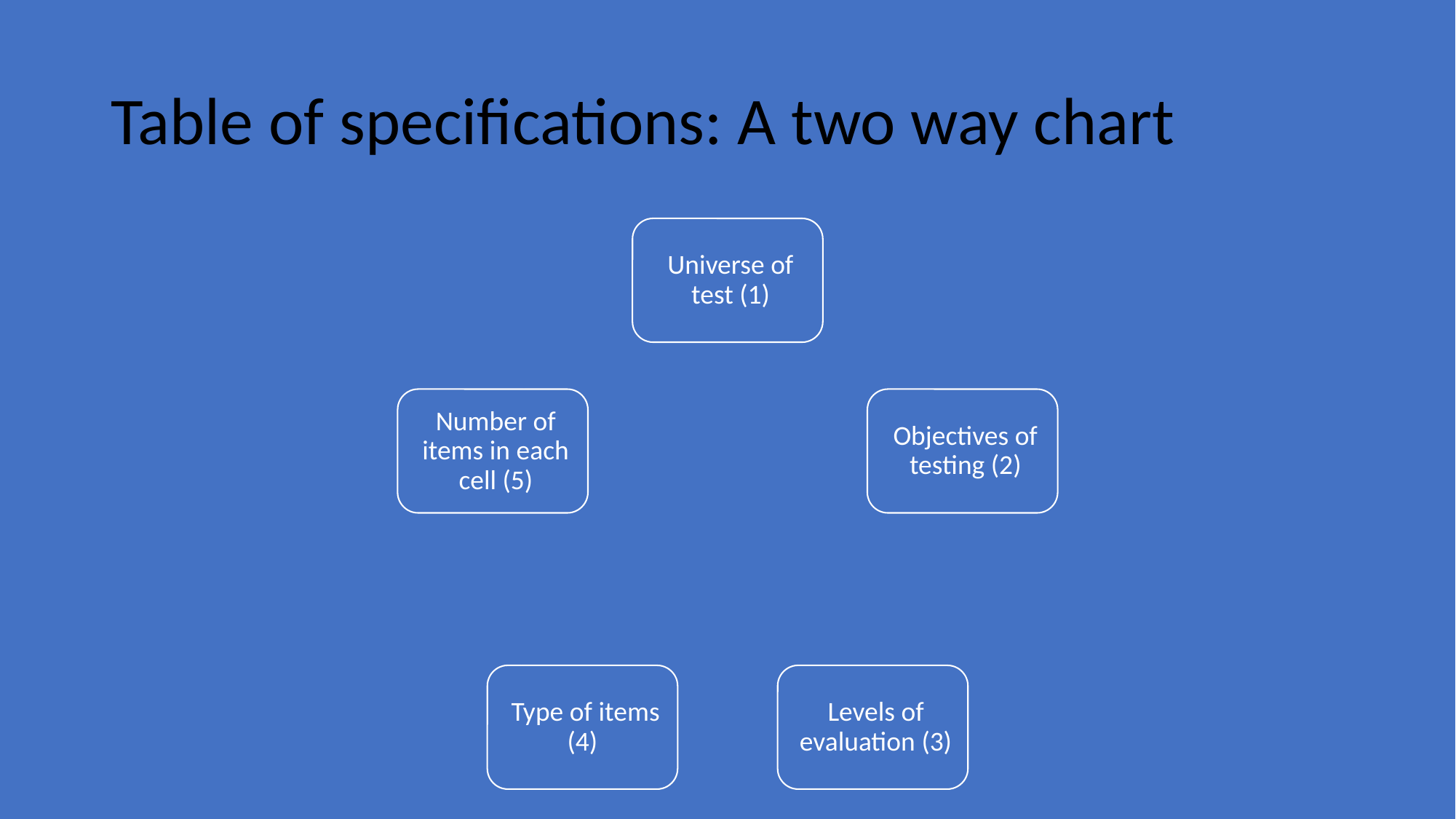

# Table of specifications: A two way chart
Universe of test (1)
Objectives of testing (2)
Levels of evaluation (3)
Type of items (4)
Number of items in each cell (5)